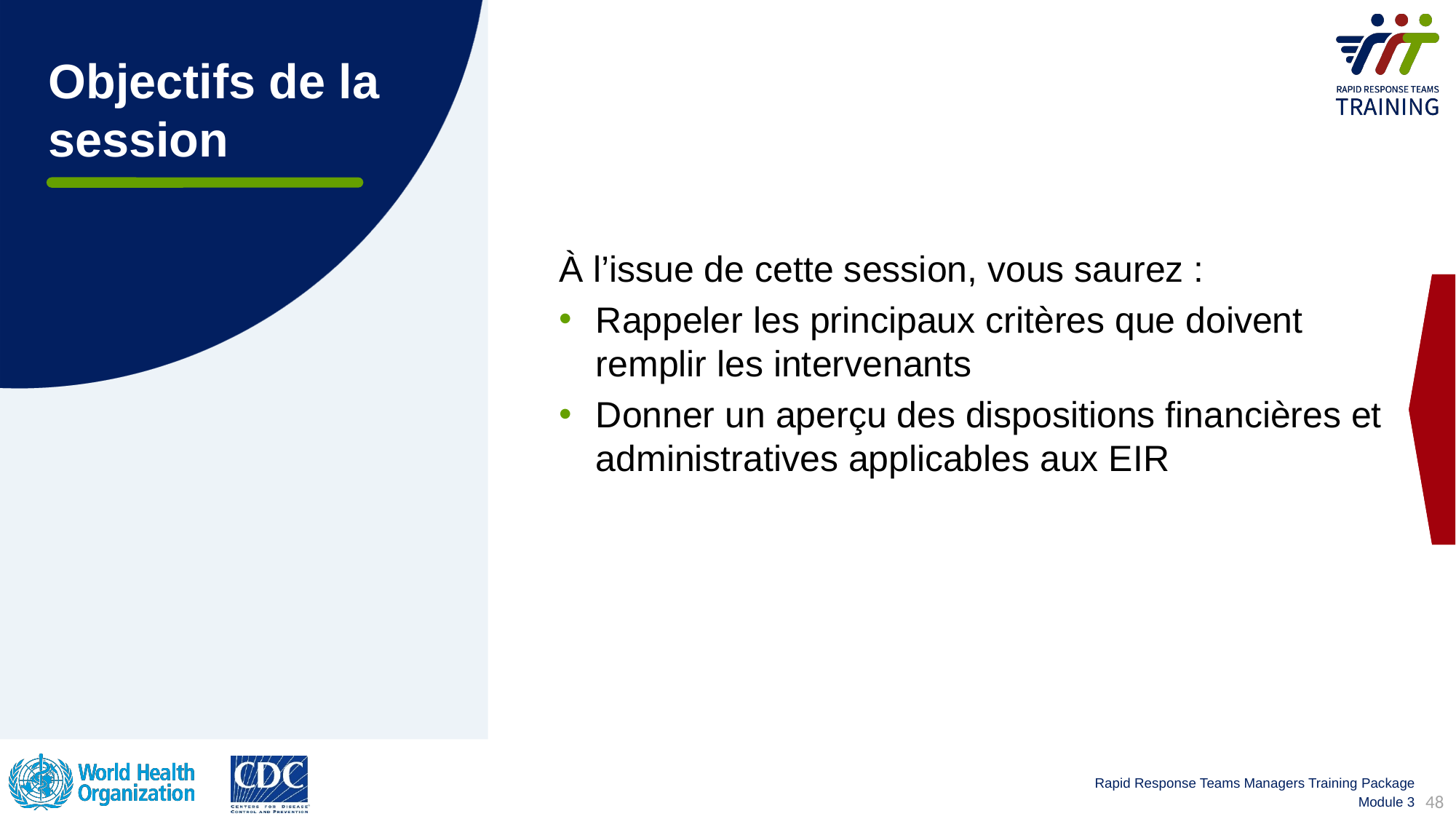

Objectifs de la session
À l’issue de cette session, vous saurez :
Rappeler les principaux critères que doivent remplir les intervenants
Donner un aperçu des dispositions financières et administratives applicables aux EIR

48